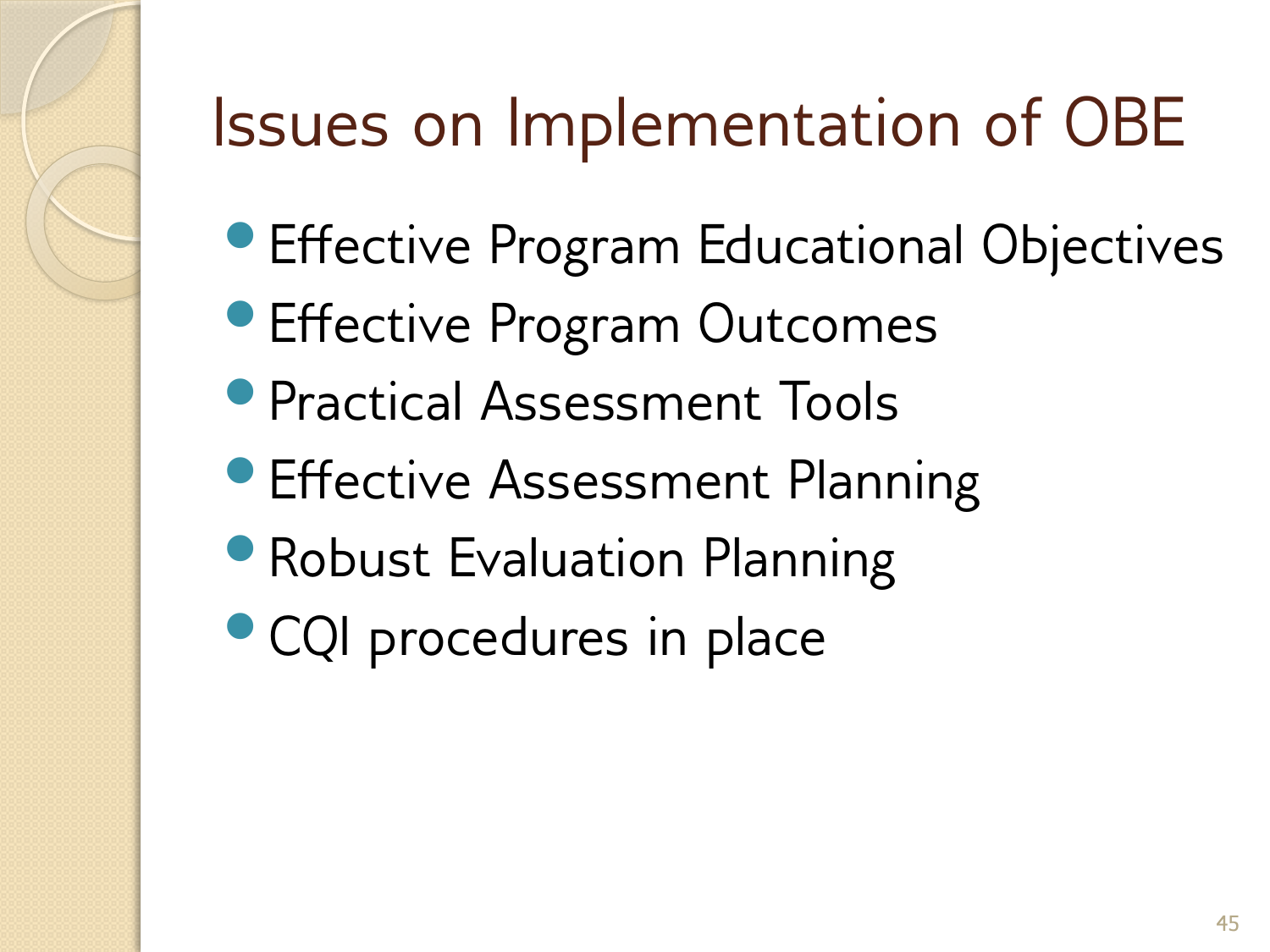

# Issues on Implementation of OBE
Effective Program Educational Objectives
Effective Program Outcomes
Practical Assessment Tools
Effective Assessment Planning
Robust Evaluation Planning
CQI procedures in place
45